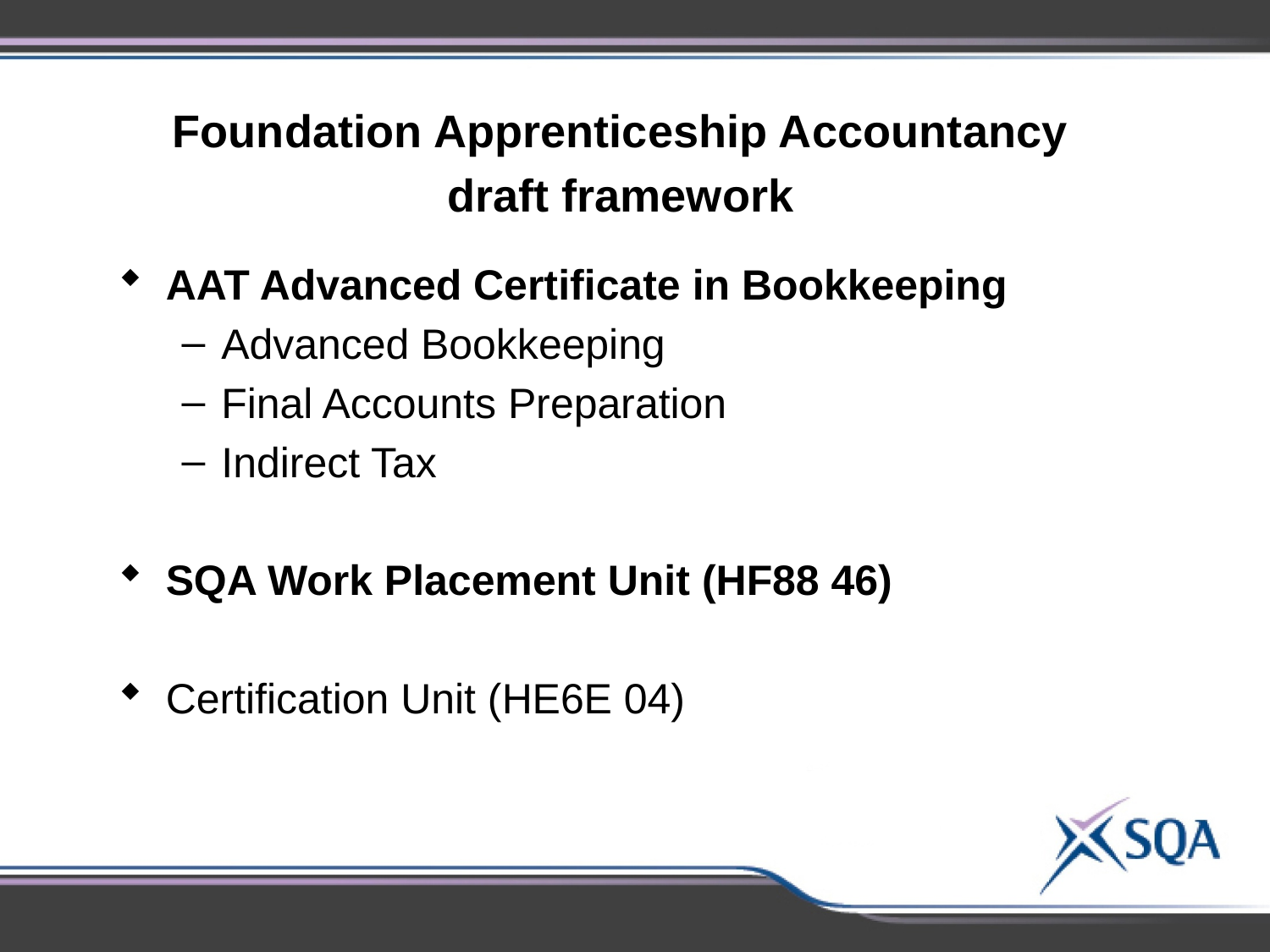

Foundation Apprenticeship Accountancy
draft framework

AAT Advanced Certificate in Bookkeeping
Advanced Bookkeeping
Final Accounts Preparation
Indirect Tax

SQA Work Placement Unit (HF88 46)

Certification Unit (HE6E 04)